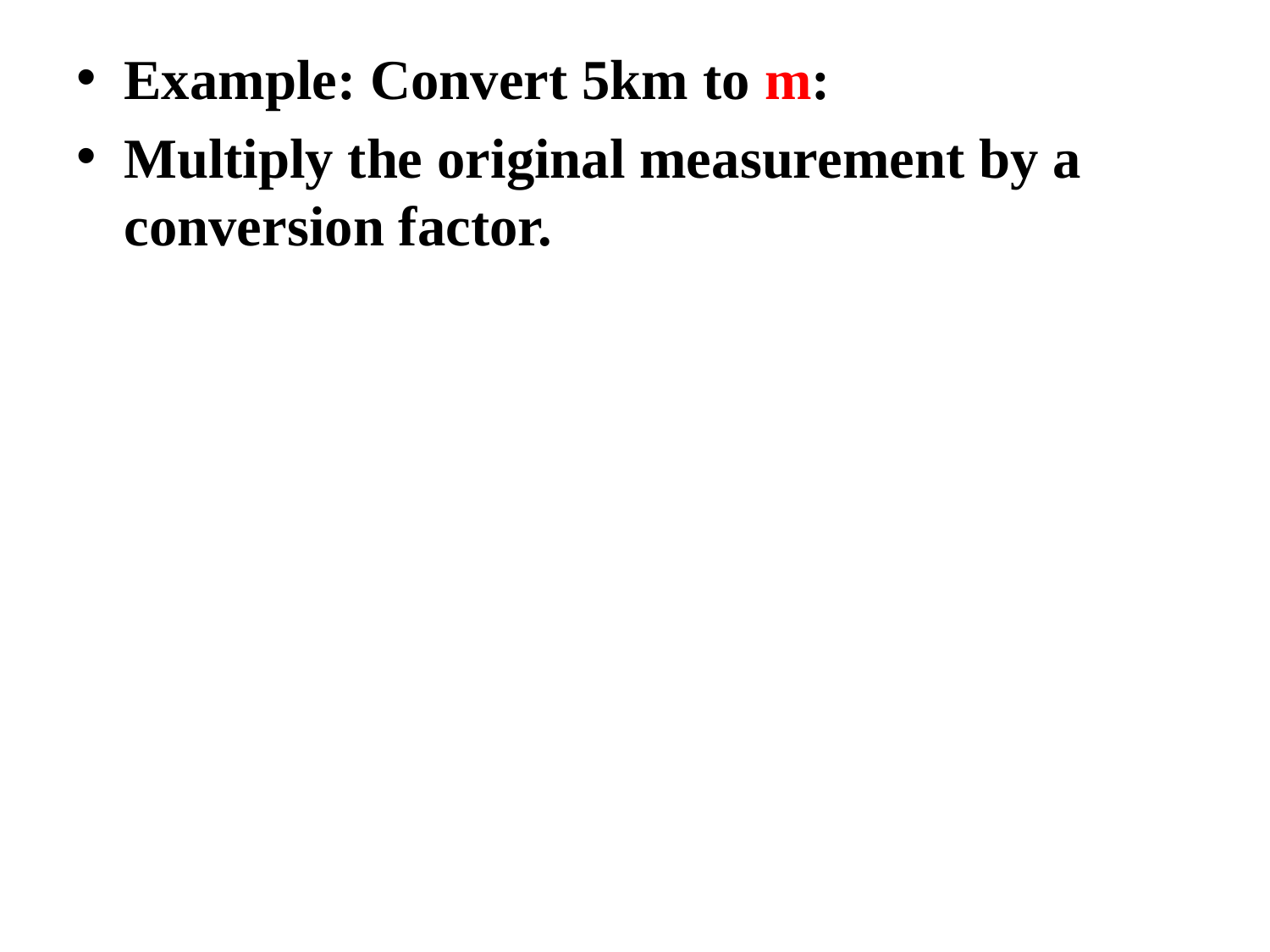

Example: Convert 5km to m:
Multiply the original measurement by a conversion factor.